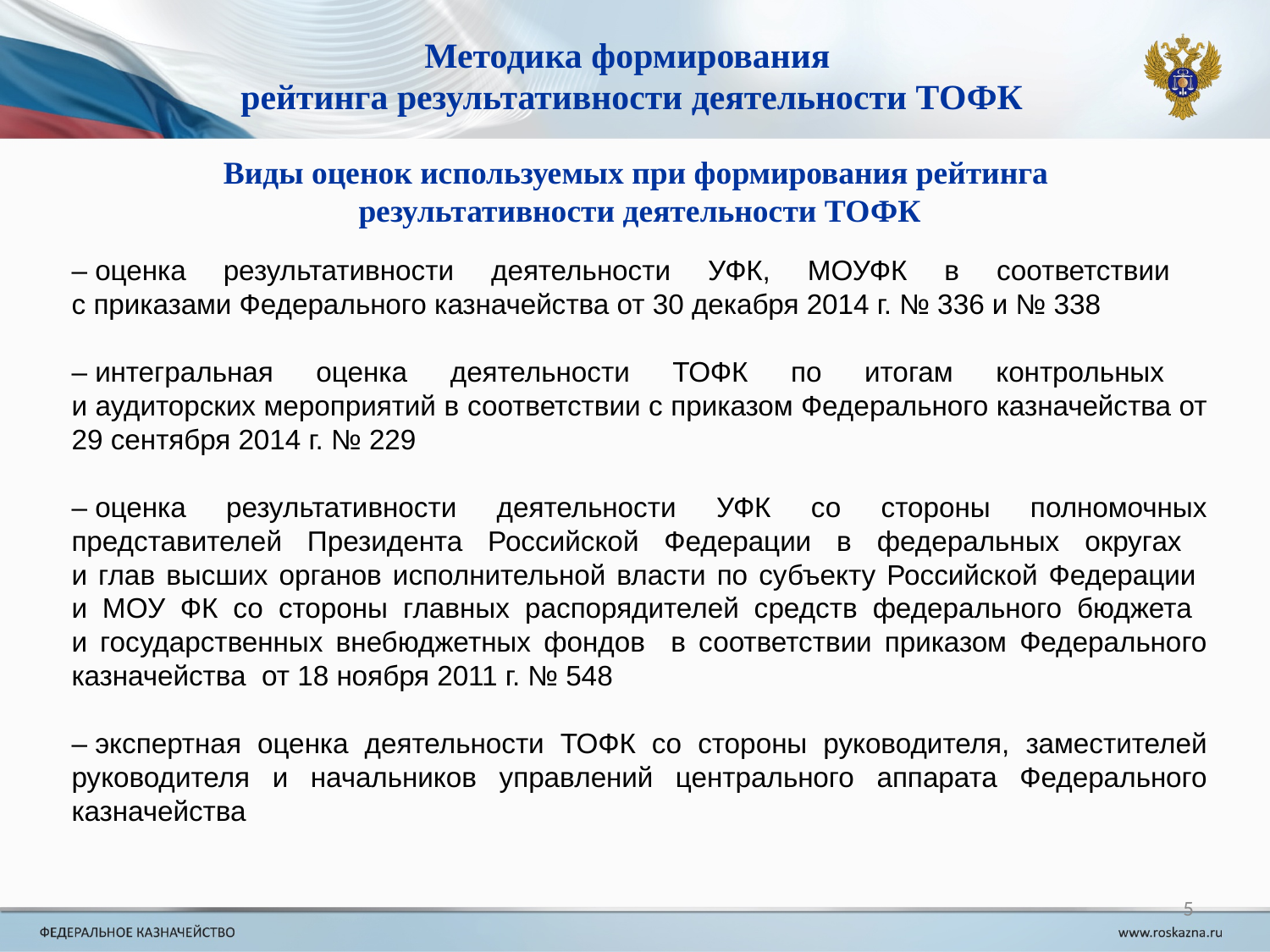

Методика формирования
рейтинга результативности деятельности ТОФК
Виды оценок используемых при формирования рейтинга
результативности деятельности ТОФК
– оценка результативности деятельности УФК, МОУФК в соответствии
с приказами Федерального казначейства от 30 декабря 2014 г. № 336 и № 338

– интегральная оценка деятельности ТОФК по итогам контрольных
и аудиторских мероприятий в соответствии с приказом Федерального казначейства от 29 сентября 2014 г. № 229

– оценка результативности деятельности УФК со стороны полномочных представителей Президента Российской Федерации в федеральных округах
и глав высших органов исполнительной власти по субъекту Российской Федерации
и МОУ ФК со стороны главных распорядителей средств федерального бюджета
и государственных внебюджетных фондов  в соответствии приказом Федерального казначейства  от 18 ноября 2011 г. № 548

– экспертная оценка деятельности ТОФК со стороны руководителя, заместителей руководителя и начальников управлений центрального аппарата Федерального казначейства
5